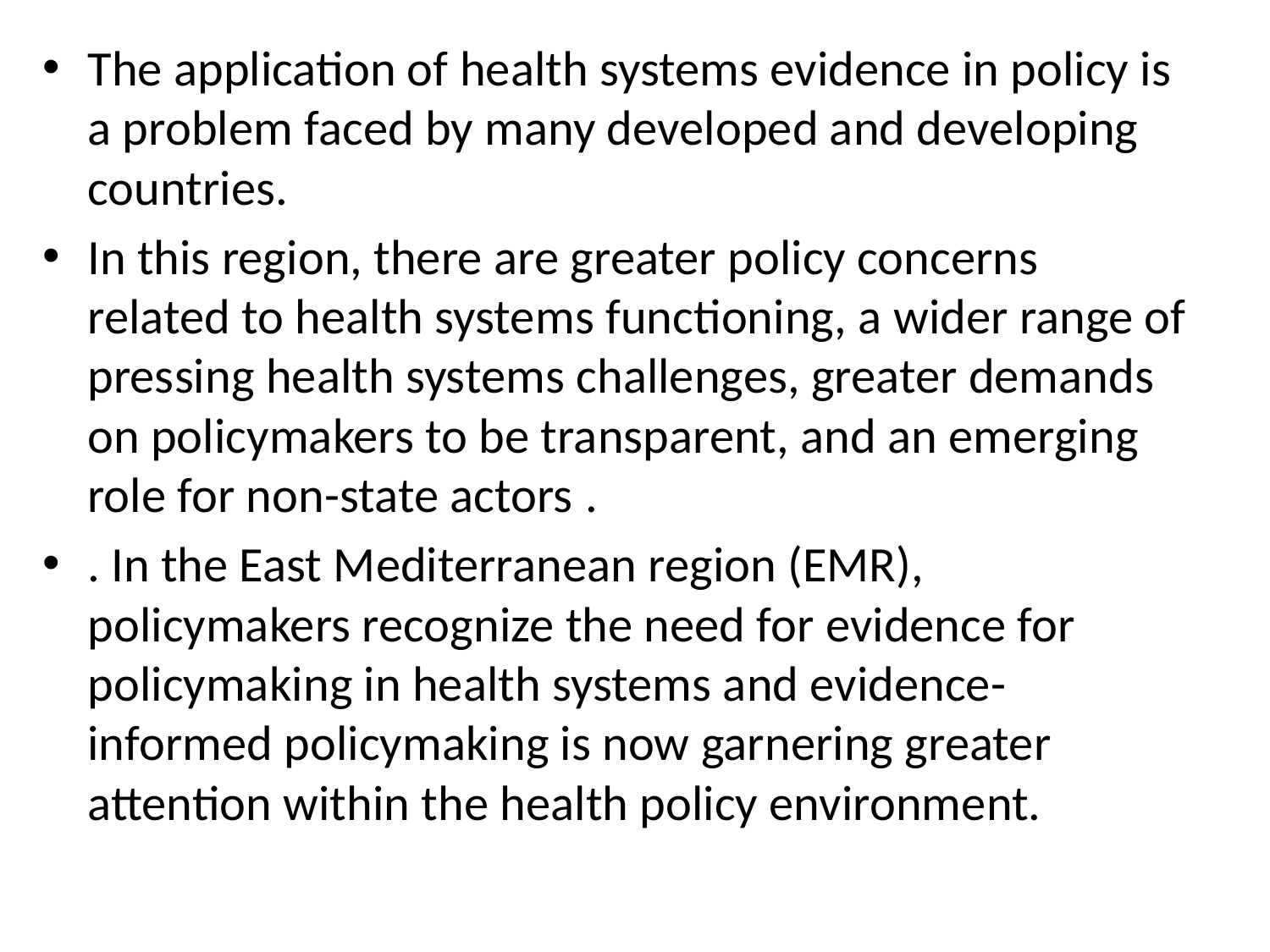

The application of health systems evidence in policy is a problem faced by many developed and developing countries.
In this region, there are greater policy concerns related to health systems functioning, a wider range of pressing health systems challenges, greater demands on policymakers to be transparent, and an emerging role for non-state actors .
. In the East Mediterranean region (EMR), policymakers recognize the need for evidence for policymaking in health systems and evidence- informed policymaking is now garnering greater attention within the health policy environment.